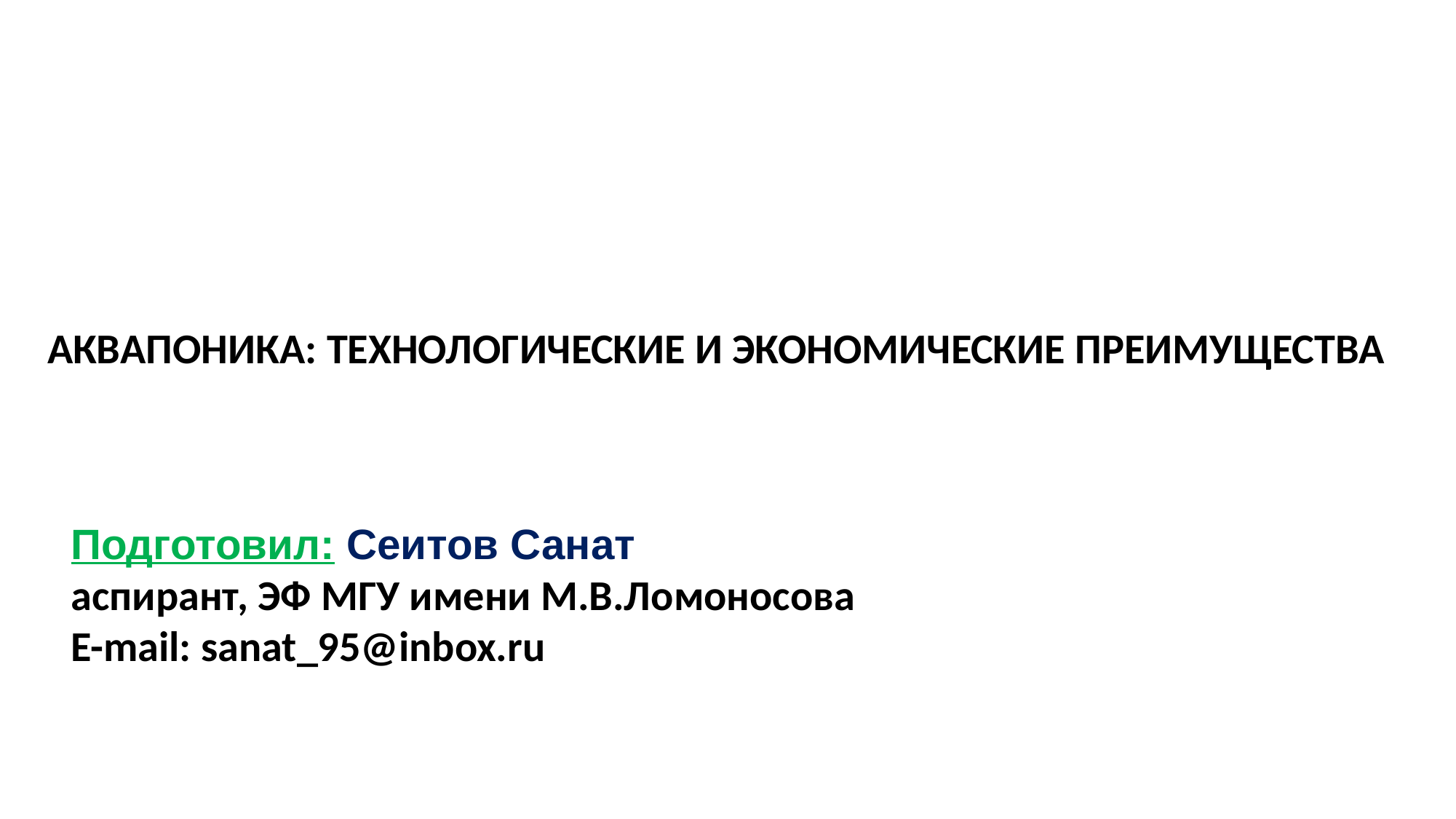

АКВАПОНИКА: ТЕХНОЛОГИЧЕСКИЕ И ЭКОНОМИЧЕСКИЕ ПРЕИМУЩЕСТВА
Подготовил: Сеитов Санат
аспирант, ЭФ МГУ имени М.В.Ломоносова
E-mail: sanat_95@inbox.ru